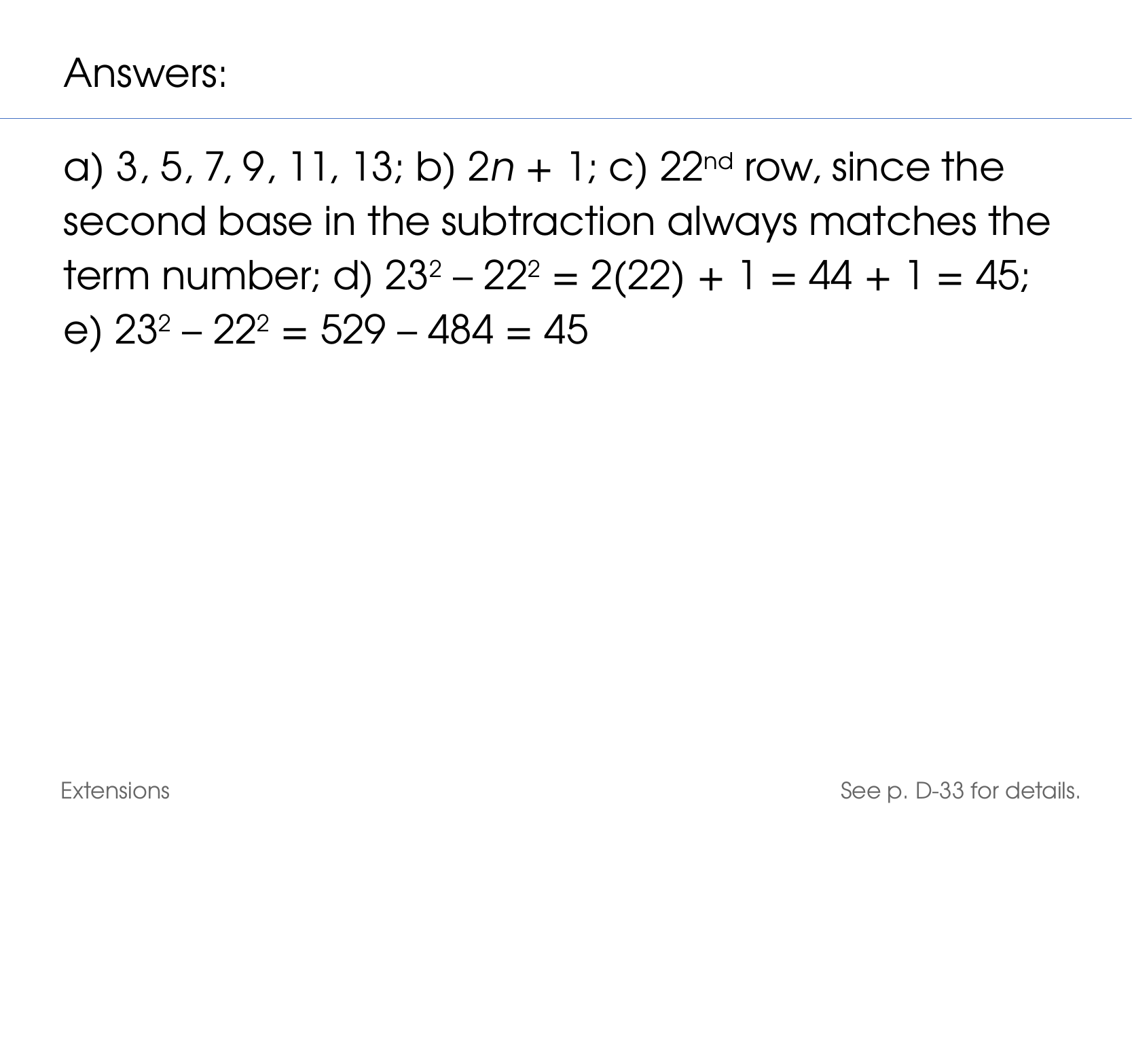

Answers:
a) 3, 5, 7, 9, 11, 13; b) 2n + 1; c) 22nd row, since the second base in the subtraction always matches the term number; d) 232 – 222 = 2(22) + 1 = 44 + 1 = 45;
e) 232 – 222 = 529 – 484 = 45
Extensions
See p. D-33 for details.